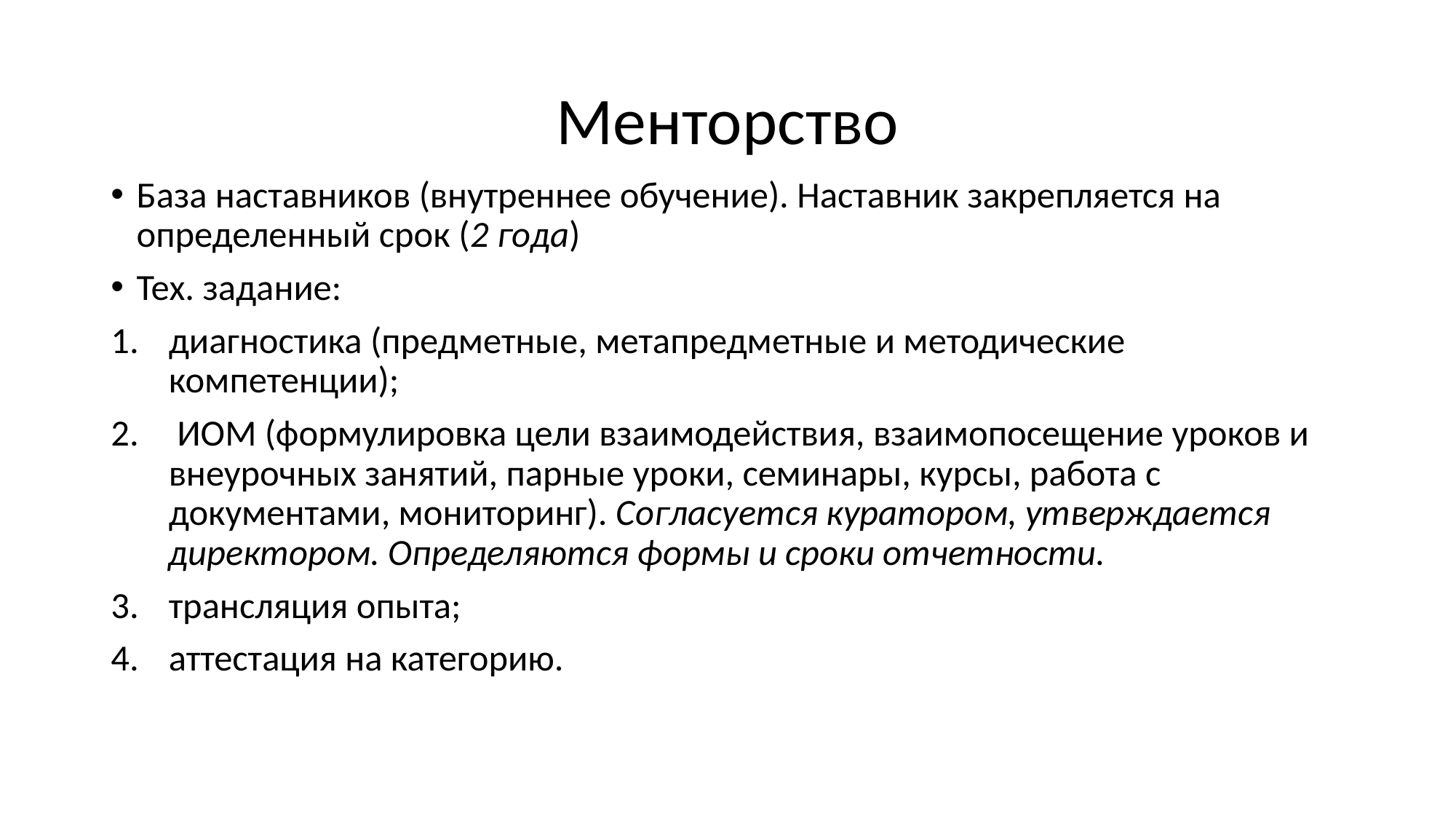

# Менторство
База наставников (внутреннее обучение). Наставник закрепляется на определенный срок (2 года)
Тех. задание:
диагностика (предметные, метапредметные и методические компетенции);
 ИОМ (формулировка цели взаимодействия, взаимопосещение уроков и внеурочных занятий, парные уроки, семинары, курсы, работа с документами, мониторинг). Согласуется куратором, утверждается директором. Определяются формы и сроки отчетности.
трансляция опыта;
аттестация на категорию.